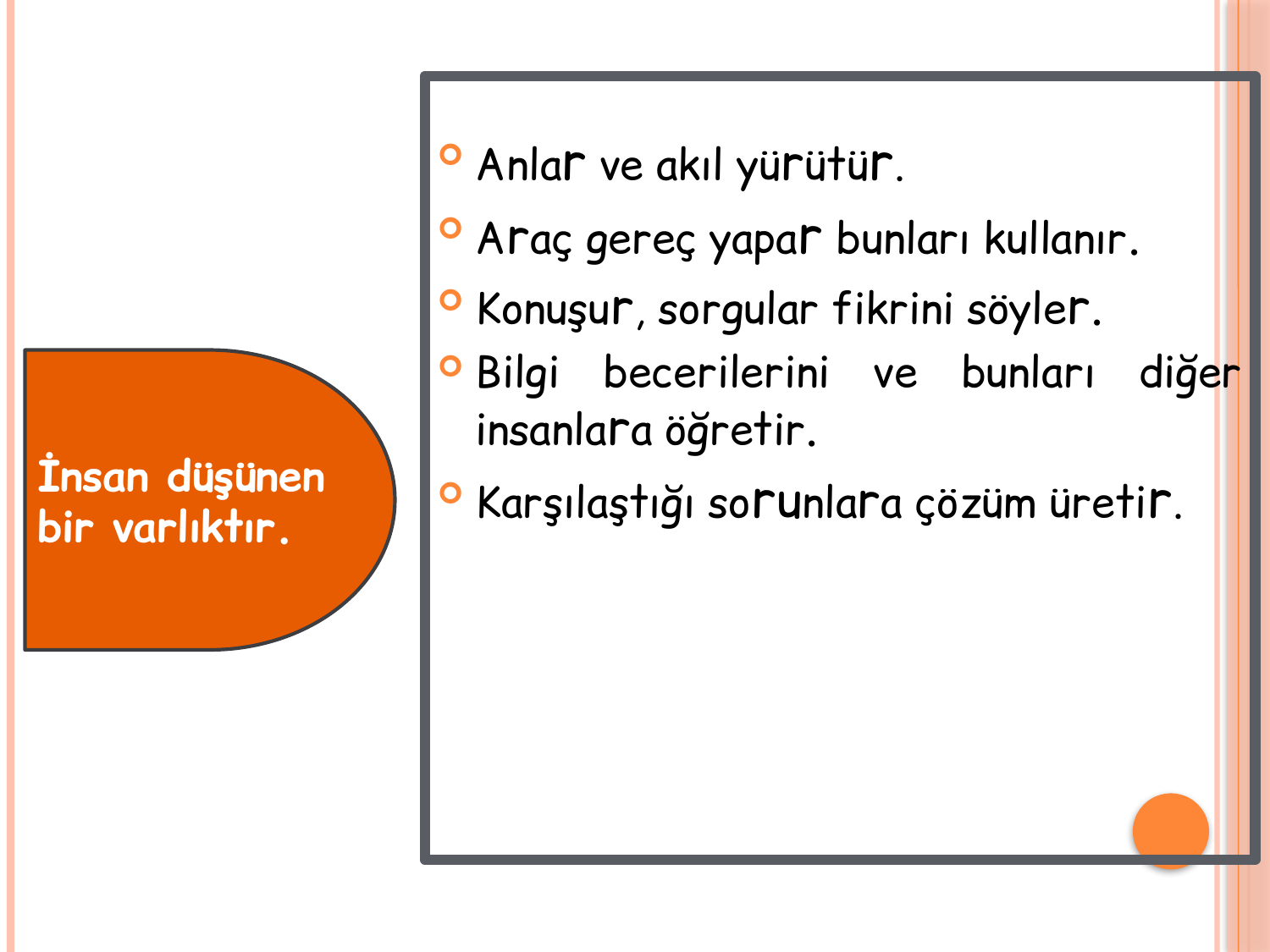

Anlar ve akıl yürütür.
Araç gereç yapar bunları kullanır.
Konuşur, sorgular fikrini söyler.
Bilgi becerilerini ve bunları diğer insanlara öğretir.
Karşılaştığı sorunlara çözüm üretir.
İnsan düşünen bir varlıktır.